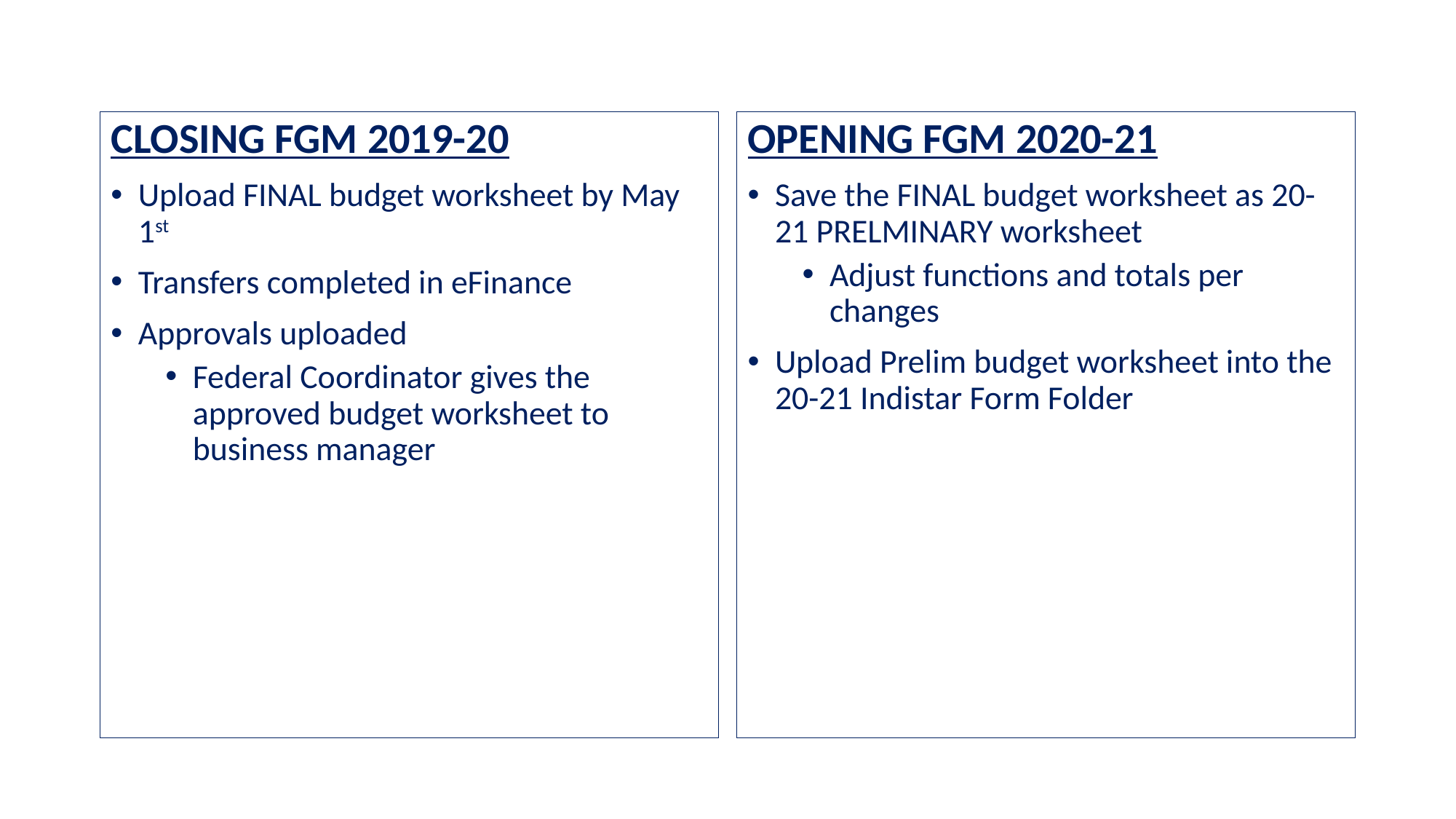

CLOSING FGM 2019-20
Upload FINAL budget worksheet by May 1st
Transfers completed in eFinance
Approvals uploaded
Federal Coordinator gives the approved budget worksheet to business manager

OPENING FGM 2020-21
Save the FINAL budget worksheet as 20-21 PRELMINARY worksheet
Adjust functions and totals per changes
Upload Prelim budget worksheet into the 20-21 Indistar Form Folder